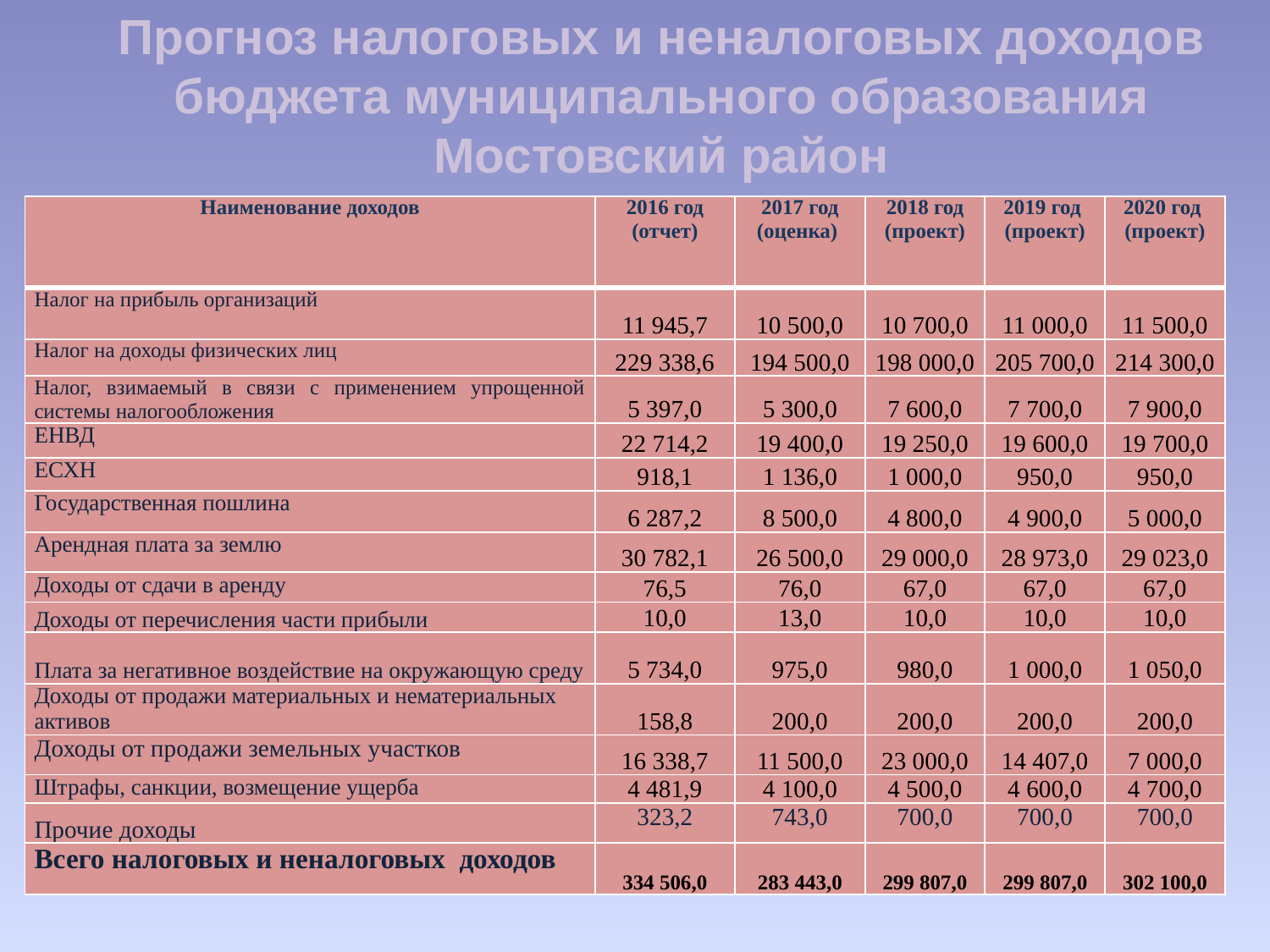

# Прогноз налоговых и неналоговых доходов бюджета муниципального образования Мостовский район
| Наименование доходов | 2016 год (отчет) | 2017 год (оценка) | 2018 год (проект) | 2019 год (проект) | 2020 год (проект) |
| --- | --- | --- | --- | --- | --- |
| Налог на прибыль организаций | 11 945,7 | 10 500,0 | 10 700,0 | 11 000,0 | 11 500,0 |
| Налог на доходы физических лиц | 229 338,6 | 194 500,0 | 198 000,0 | 205 700,0 | 214 300,0 |
| Налог, взимаемый в связи с применением упрощенной системы налогообложения | 5 397,0 | 5 300,0 | 7 600,0 | 7 700,0 | 7 900,0 |
| ЕНВД | 22 714,2 | 19 400,0 | 19 250,0 | 19 600,0 | 19 700,0 |
| ЕСХН | 918,1 | 1 136,0 | 1 000,0 | 950,0 | 950,0 |
| Государственная пошлина | 6 287,2 | 8 500,0 | 4 800,0 | 4 900,0 | 5 000,0 |
| Арендная плата за землю | 30 782,1 | 26 500,0 | 29 000,0 | 28 973,0 | 29 023,0 |
| Доходы от сдачи в аренду | 76,5 | 76,0 | 67,0 | 67,0 | 67,0 |
| Доходы от перечисления части прибыли | 10,0 | 13,0 | 10,0 | 10,0 | 10,0 |
| Плата за негативное воздействие на окружающую среду | 5 734,0 | 975,0 | 980,0 | 1 000,0 | 1 050,0 |
| Доходы от продажи материальных и нематериальных активов | 158,8 | 200,0 | 200,0 | 200,0 | 200,0 |
| Доходы от продажи земельных участков | 16 338,7 | 11 500,0 | 23 000,0 | 14 407,0 | 7 000,0 |
| Штрафы, санкции, возмещение ущерба | 4 481,9 | 4 100,0 | 4 500,0 | 4 600,0 | 4 700,0 |
| Прочие доходы | 323,2 | 743,0 | 700,0 | 700,0 | 700,0 |
| Всего налоговых и неналоговых доходов | 334 506,0 | 283 443,0 | 299 807,0 | 299 807,0 | 302 100,0 |